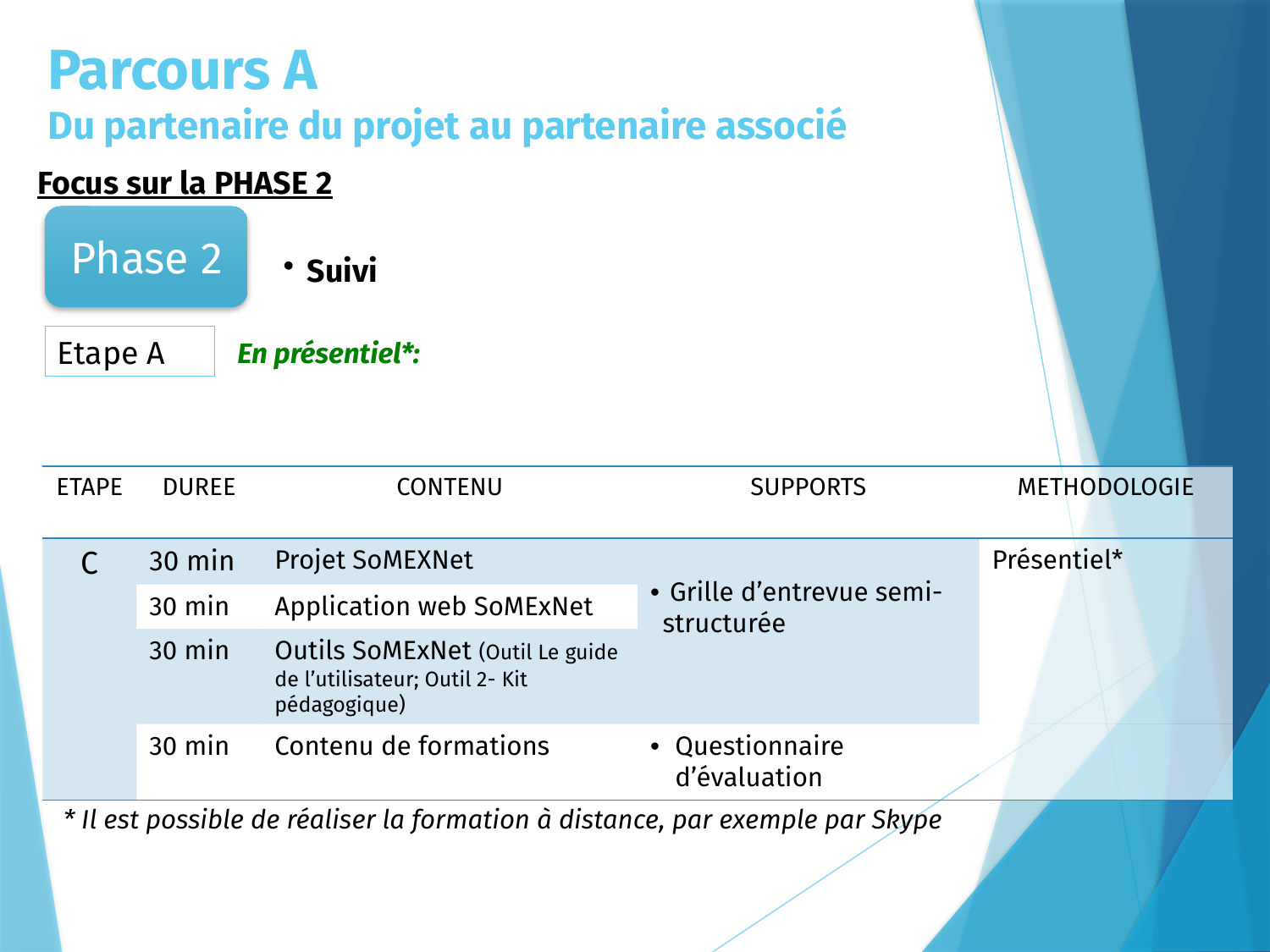

# Parcours A Du partenaire du projet au partenaire associé
Focus sur la PHASE 2

Phase 2
Suivi

Etape A
En présentiel*:
| ETAPE | DUREE | CONTENU | SUPPORTS | METHODOLOGIE |
| --- | --- | --- | --- | --- |
| C | 30 min | Projet SoMEXNet | Grille d’entrevue semi-structurée | Présentiel\* |
|  | 30 min | Application web SoMExNet |  |  |
|  | 30 min | Outils SoMExNet (Outil Le guide de l’utilisateur; Outil 2- Kit pédagogique) |  |  |
|  | 30 min | Contenu de formations | Questionnaire d’évaluation |  |
* Il est possible de réaliser la formation à distance, par exemple par Skype